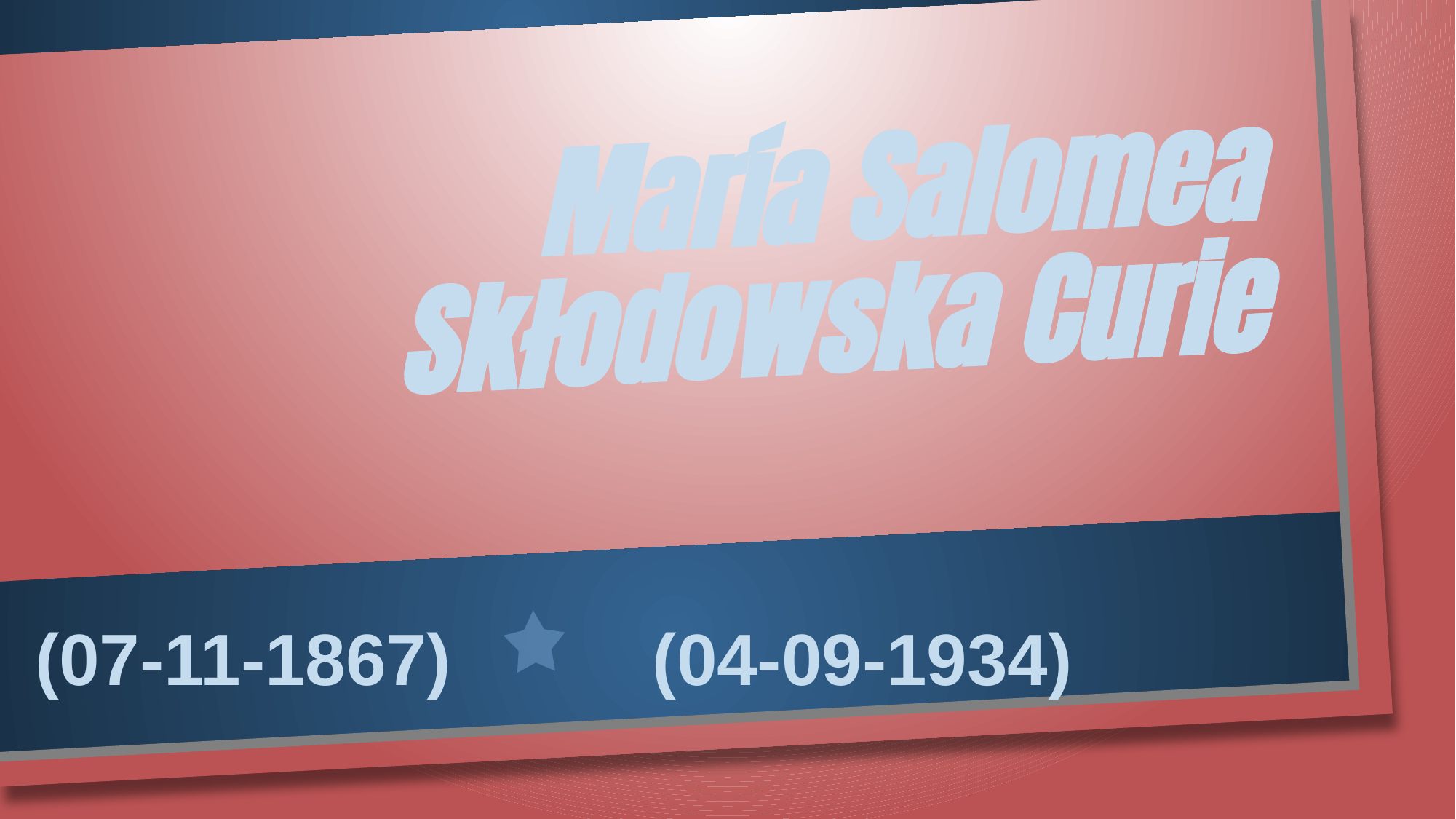

# María Salomea Skłodowska Curie
(07-11-1867)          (04-09-1934)